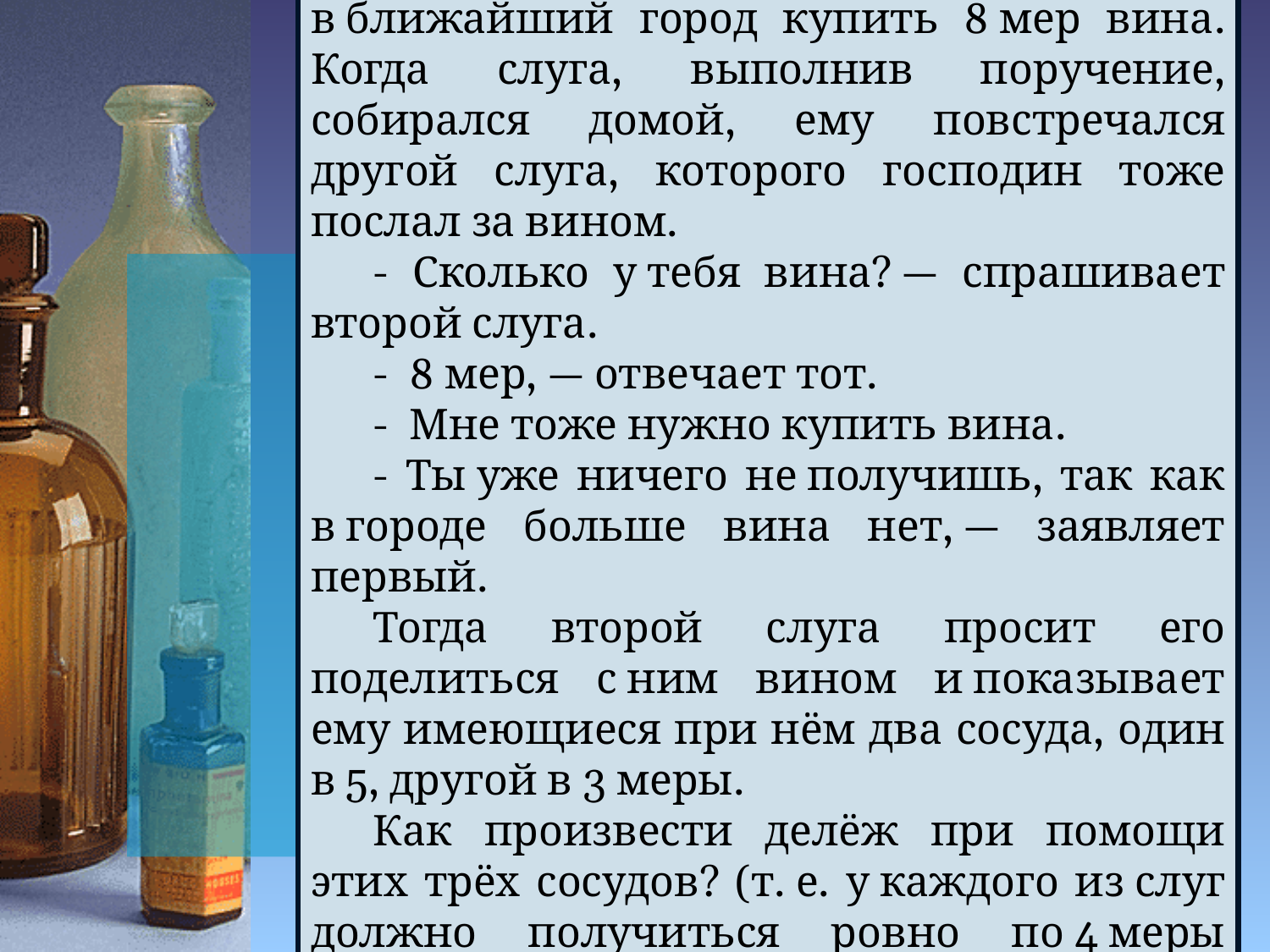

Господин послал своего слугу в ближайший город купить 8 мер вина. Когда слуга, выполнив поручение, собирался домой, ему повстречался другой слуга, которого господин тоже послал за вином.
- Сколько у тебя вина? — спрашивает второй слуга.
-  8 мер, — отвечает тот.
-  Мне тоже нужно купить вина.
- Ты уже ничего не получишь, так как в городе больше вина нет, — заявляет первый.
Тогда второй слуга просит его поделиться с ним вином и показывает ему имеющиеся при нём два сосуда, один в 5, другой в 3 меры.
Как произвести делёж при помощи этих трёх сосудов? (т. е. у каждого из слуг должно получиться ровно по 4 меры вина).